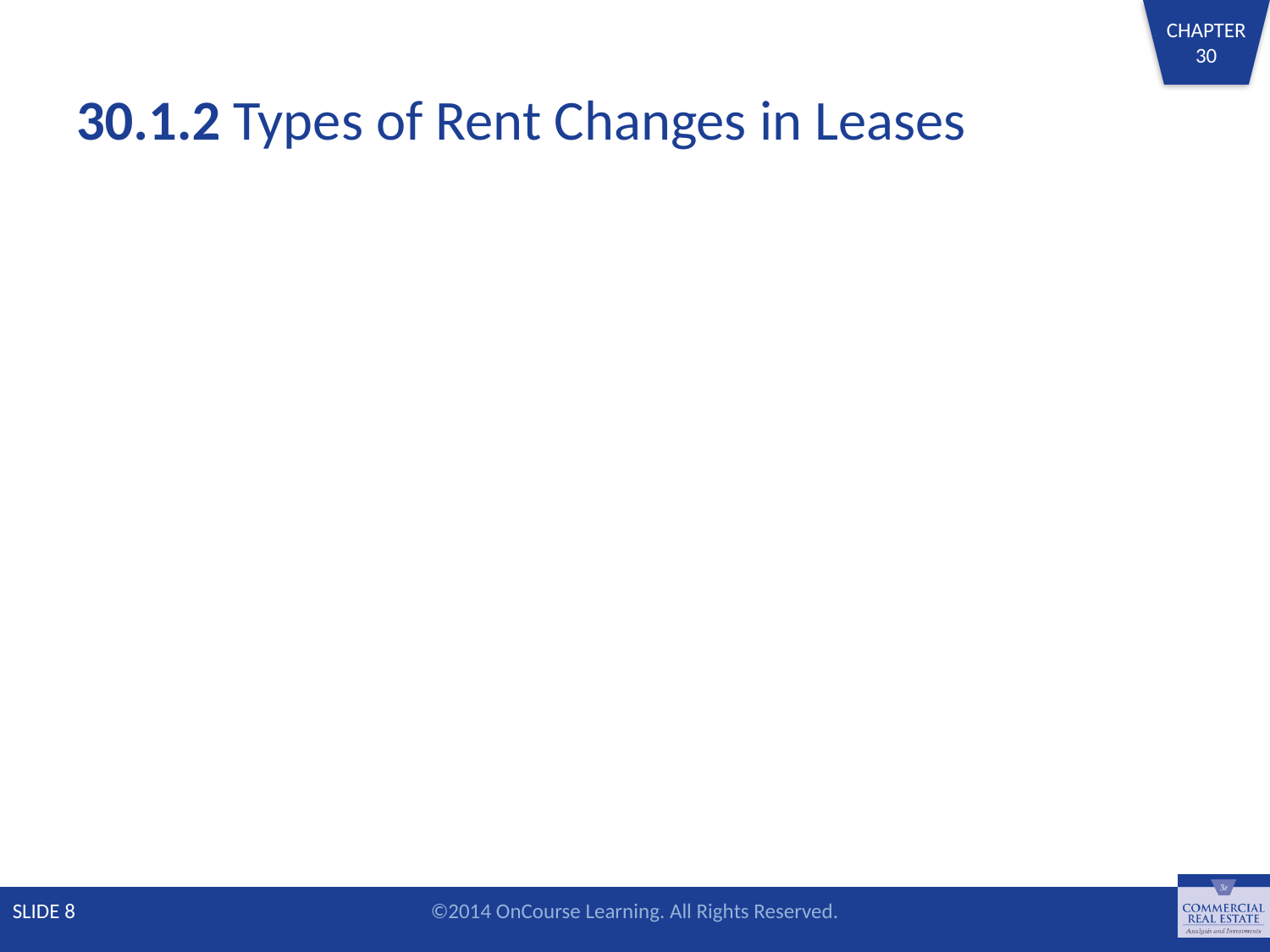

# 30.1.2 Types of Rent Changes in Leases

SLIDE 8